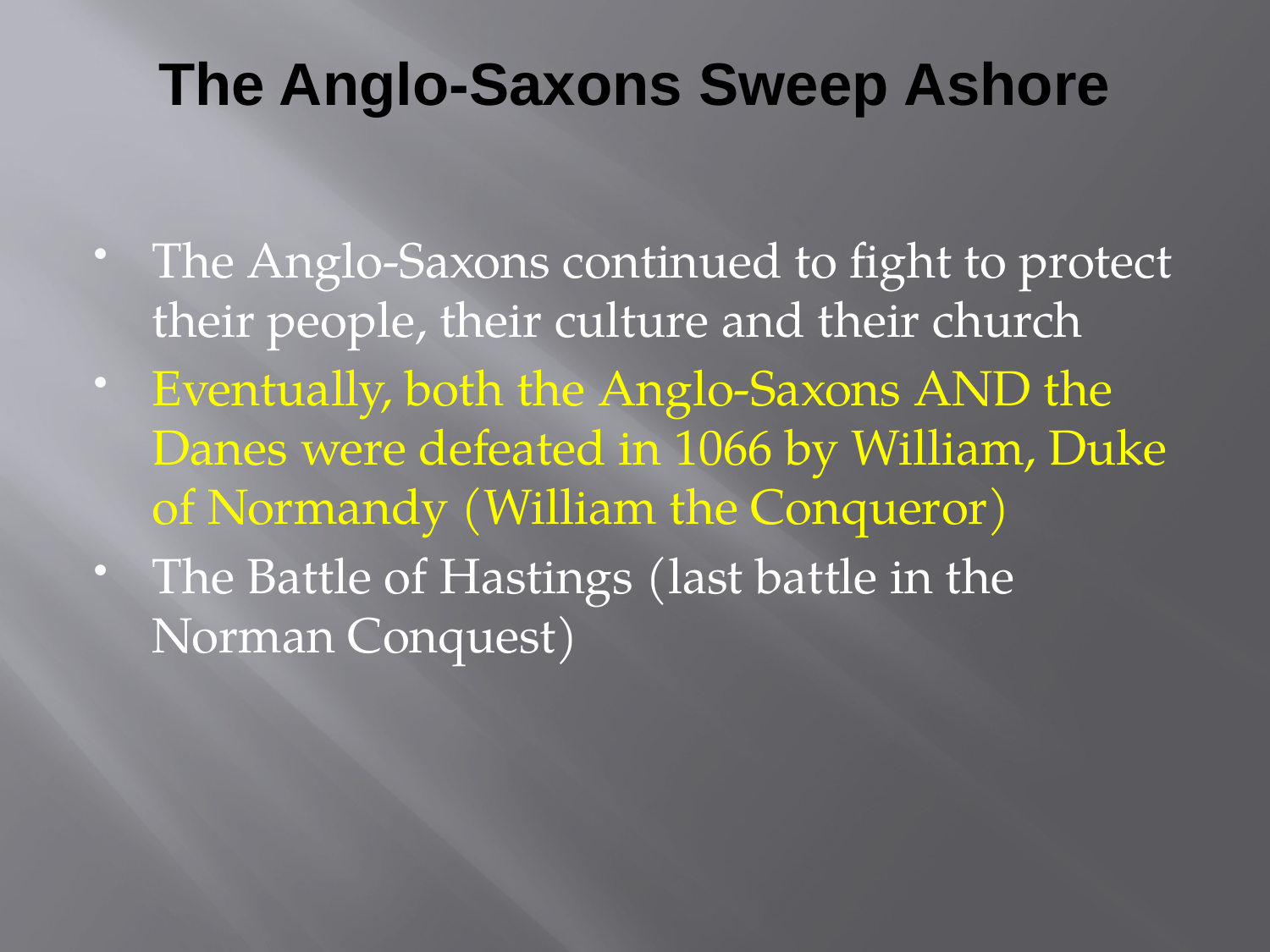

# The Anglo-Saxons Sweep Ashore
The Anglo-Saxons continued to fight to protect their people, their culture and their church
Eventually, both the Anglo-Saxons AND the Danes were defeated in 1066 by William, Duke of Normandy (William the Conqueror)
The Battle of Hastings (last battle in the Norman Conquest)